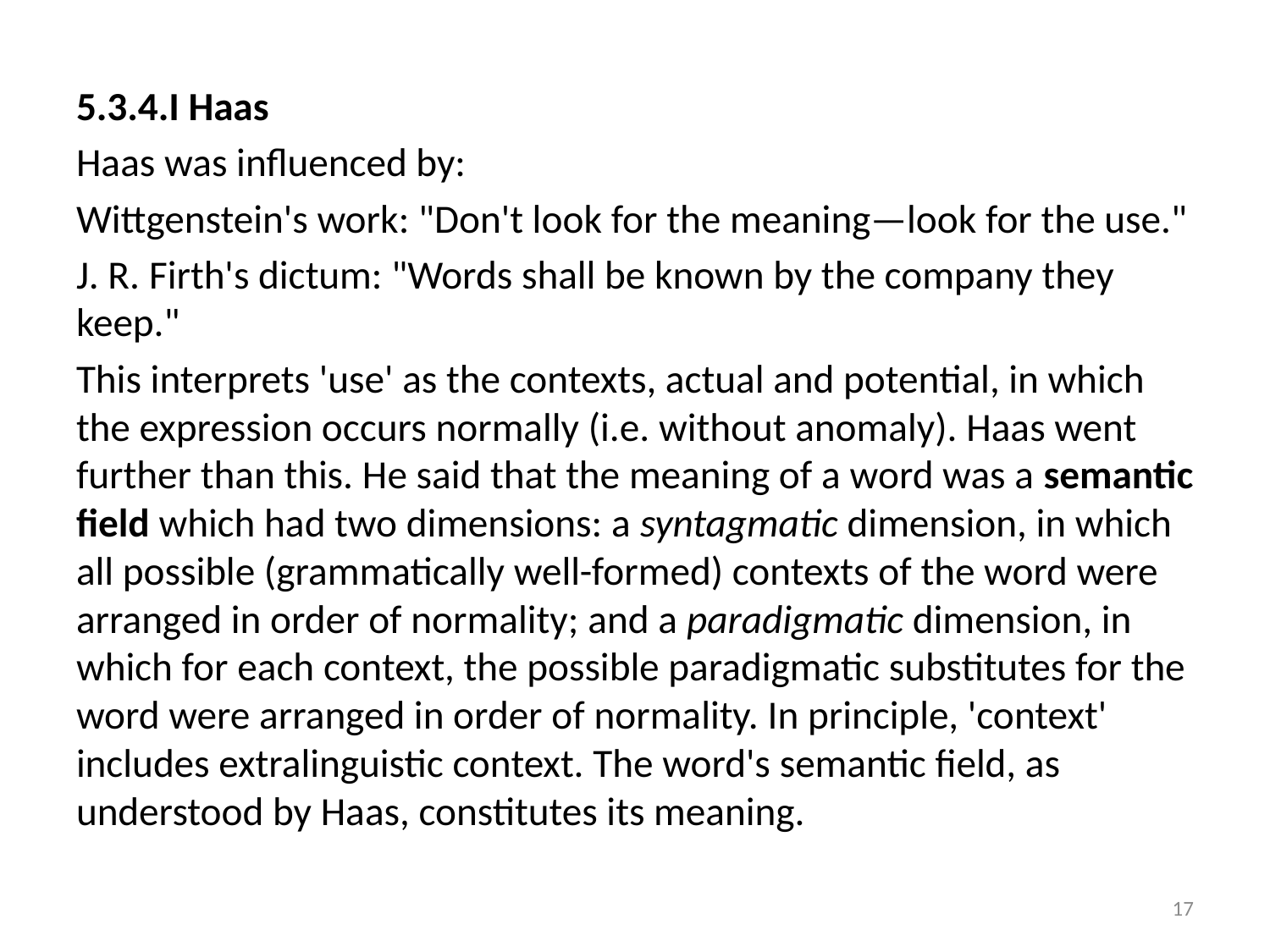

5.3.4.I Haas
Haas was influenced by:
Wittgenstein's work: "Don't look for the meaning—look for the use."
J. R. Firth's dictum: "Words shall be known by the company they keep."
This interprets 'use' as the contexts, actual and potential, in which the expression occurs normally (i.e. without anomaly). Haas went further than this. He said that the meaning of a word was a semantic field which had two dimensions: a syntagmatic dimension, in which all possible (grammatically well-formed) contexts of the word were arranged in order of normality; and a paradigmatic dimension, in which for each context, the possible paradigmatic substitutes for the word were arranged in order of normality. In principle, 'context' includes extralinguistic context. The word's semantic field, as understood by Haas, constitutes its meaning.

17